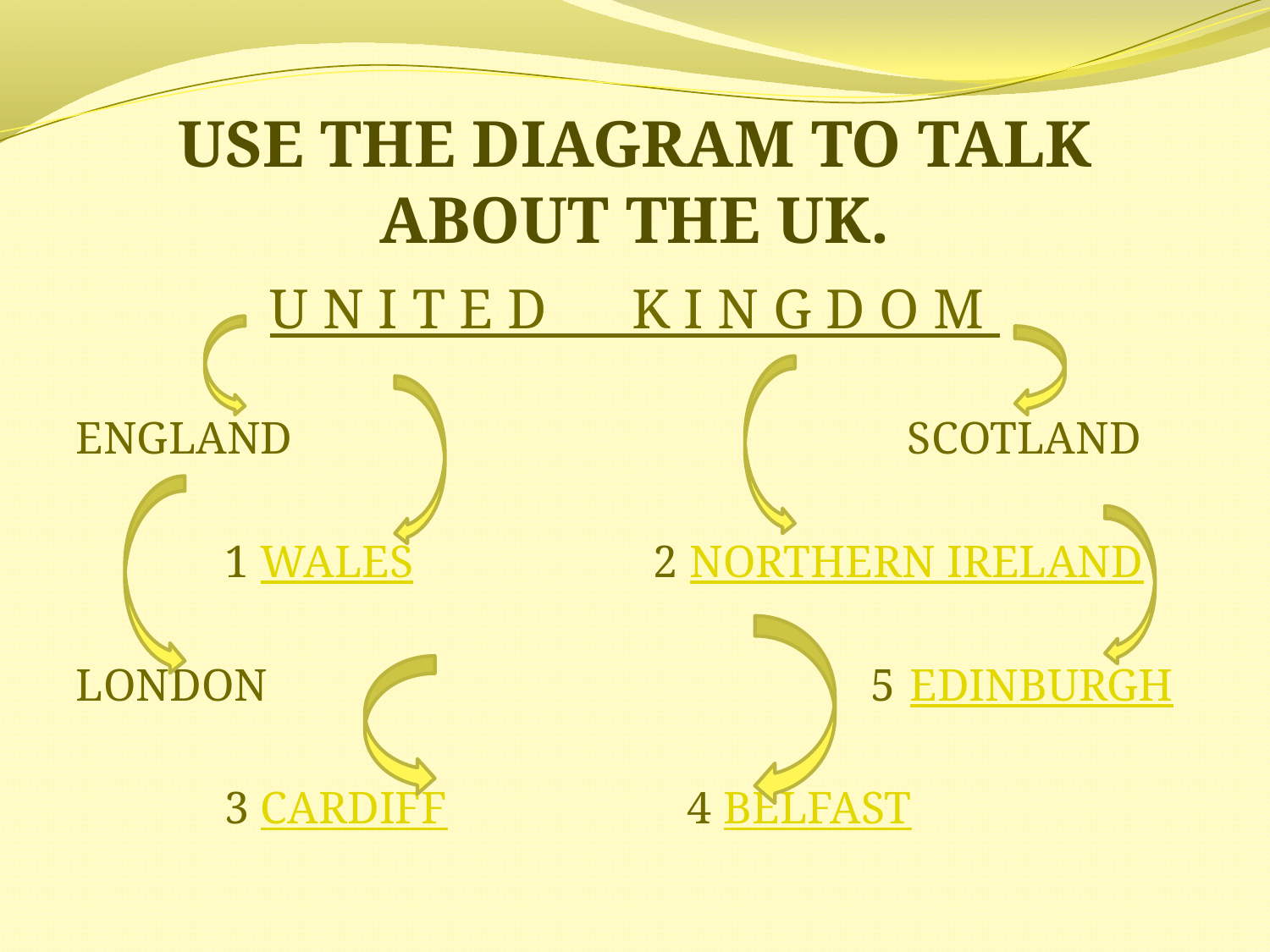

# USE THE DIAGRAM TO TALK ABOUT THE UK.
U N I T E D      K I N G D O M

ENGLAND                                                      SCOTLAND

             1 WALES                     2 NORTHERN IRELAND

LONDON                                                     5 EDINBURGH

             3 CARDIFF                     4 BELFAST